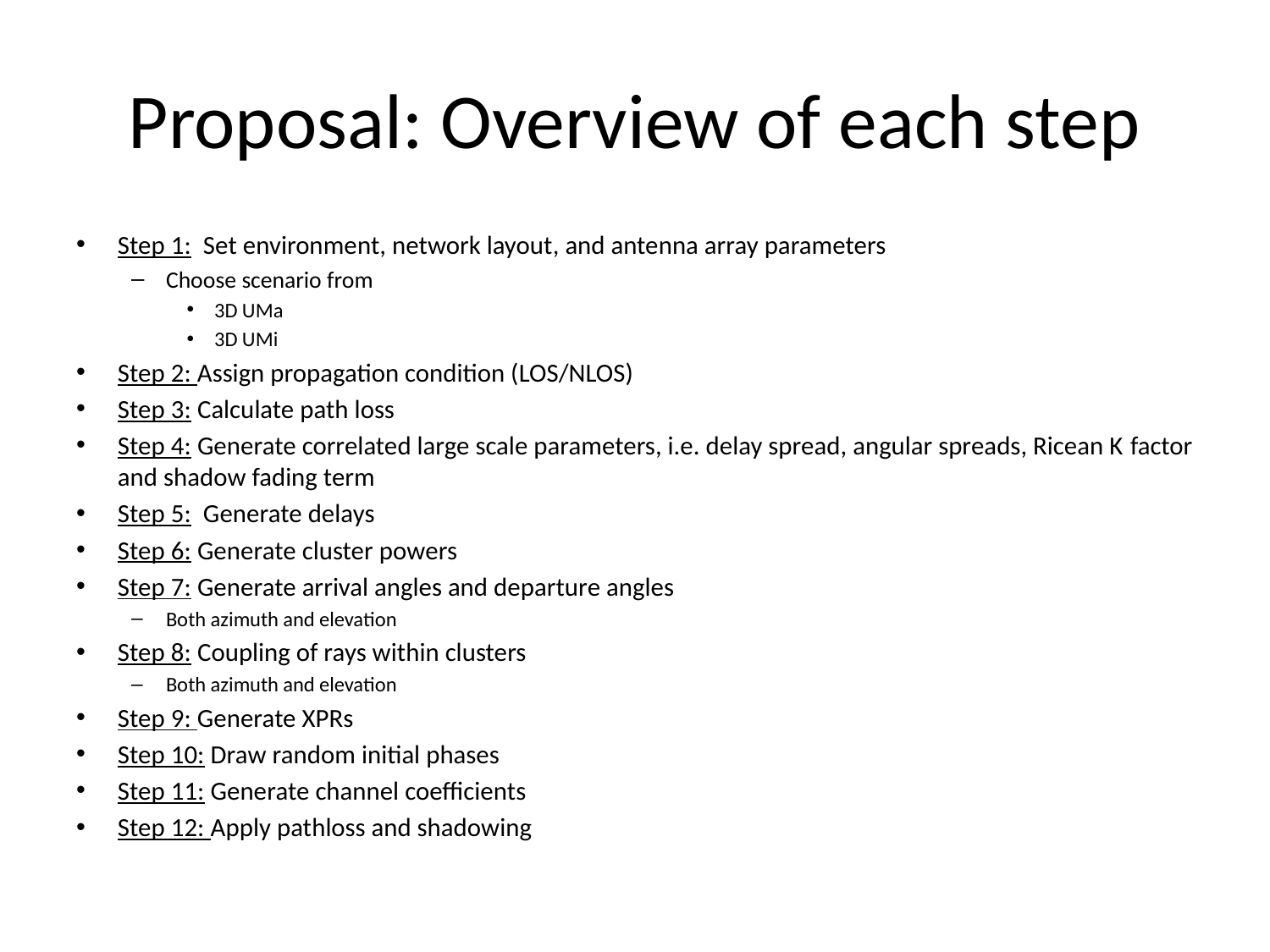

# Proposal: Overview of each step
Step 1:  Set environment, network layout, and antenna array parameters
Choose scenario from
3D UMa
3D UMi
Step 2: Assign propagation condition (LOS/NLOS)
Step 3: Calculate path loss
Step 4: Generate correlated large scale parameters, i.e. delay spread, angular spreads, Ricean K factor and shadow fading term
Step 5:  Generate delays
Step 6: Generate cluster powers
Step 7: Generate arrival angles and departure angles
Both azimuth and elevation
Step 8: Coupling of rays within clusters
Both azimuth and elevation
Step 9: Generate XPRs
Step 10: Draw random initial phases
Step 11: Generate channel coefficients
Step 12: Apply pathloss and shadowing